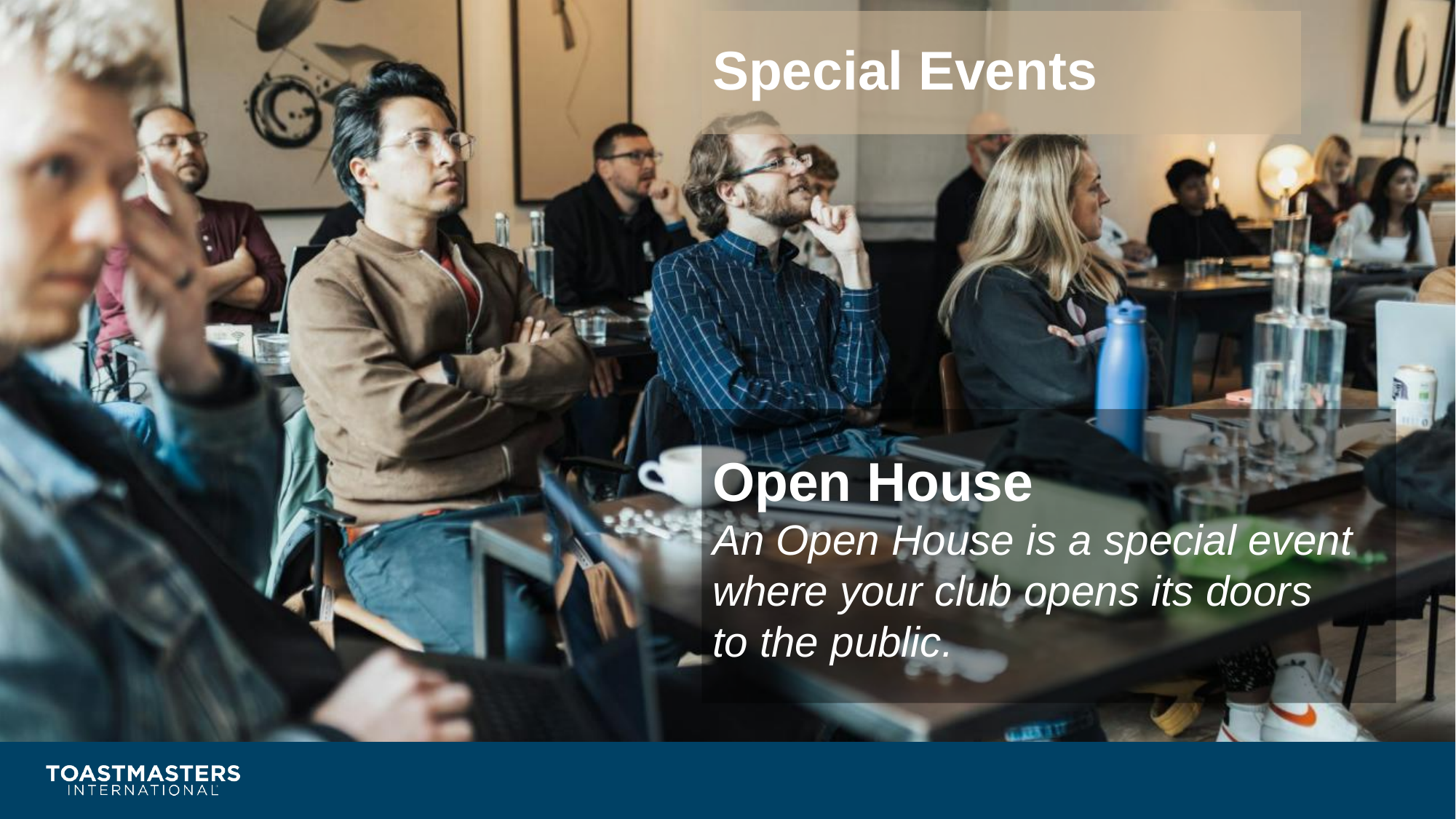

Special Events
# Open House An Open House is a special event where your club opens its doors to the public.